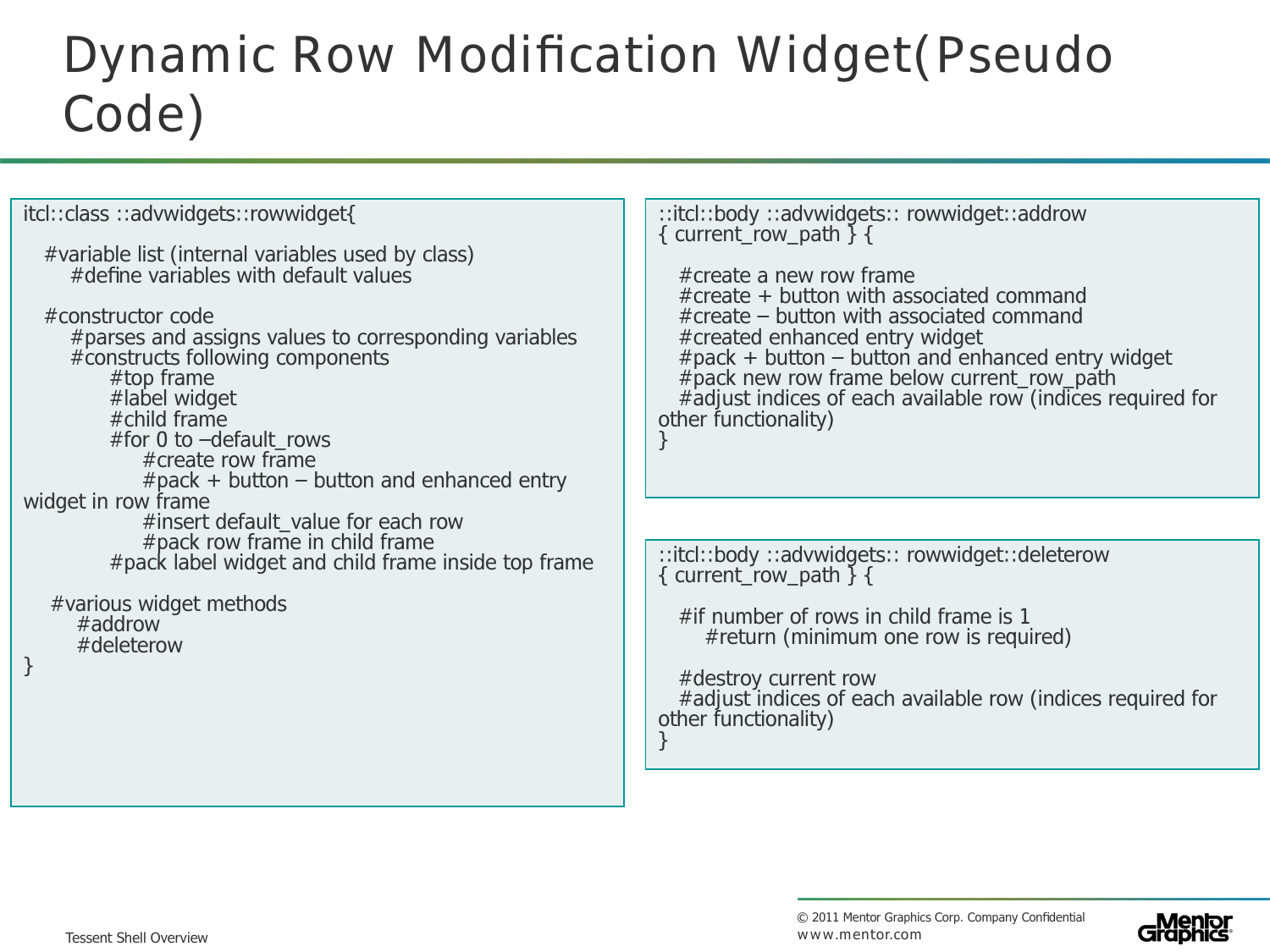

# Dynamic Row Modification Widget(Pseudo Code)
| itcl::class ::advwidgets::rowwidget{ #variable list (internal variables used by class) #define variables with default values #constructor code #parses and assigns values to corresponding variables #constructs following components #top frame #label widget #child frame #for 0 to –default\_rows #create row frame #pack + button – button and enhanced entry widget in row frame #insert default\_value for each row #pack row frame in child frame #pack label widget and child frame inside top frame #various widget methods #addrow #deleterow } |
| --- |
| ::itcl::body ::advwidgets:: rowwidget::addrow { current\_row\_path } { #create a new row frame #create + button with associated command #create – button with associated command #created enhanced entry widget #pack + button – button and enhanced entry widget #pack new row frame below current\_row\_path #adjust indices of each available row (indices required for other functionality) } |
| --- |
| ::itcl::body ::advwidgets:: rowwidget::deleterow { current\_row\_path } { #if number of rows in child frame is 1 #return (minimum one row is required) #destroy current row #adjust indices of each available row (indices required for other functionality) } |
| --- |
Tessent Shell Overview